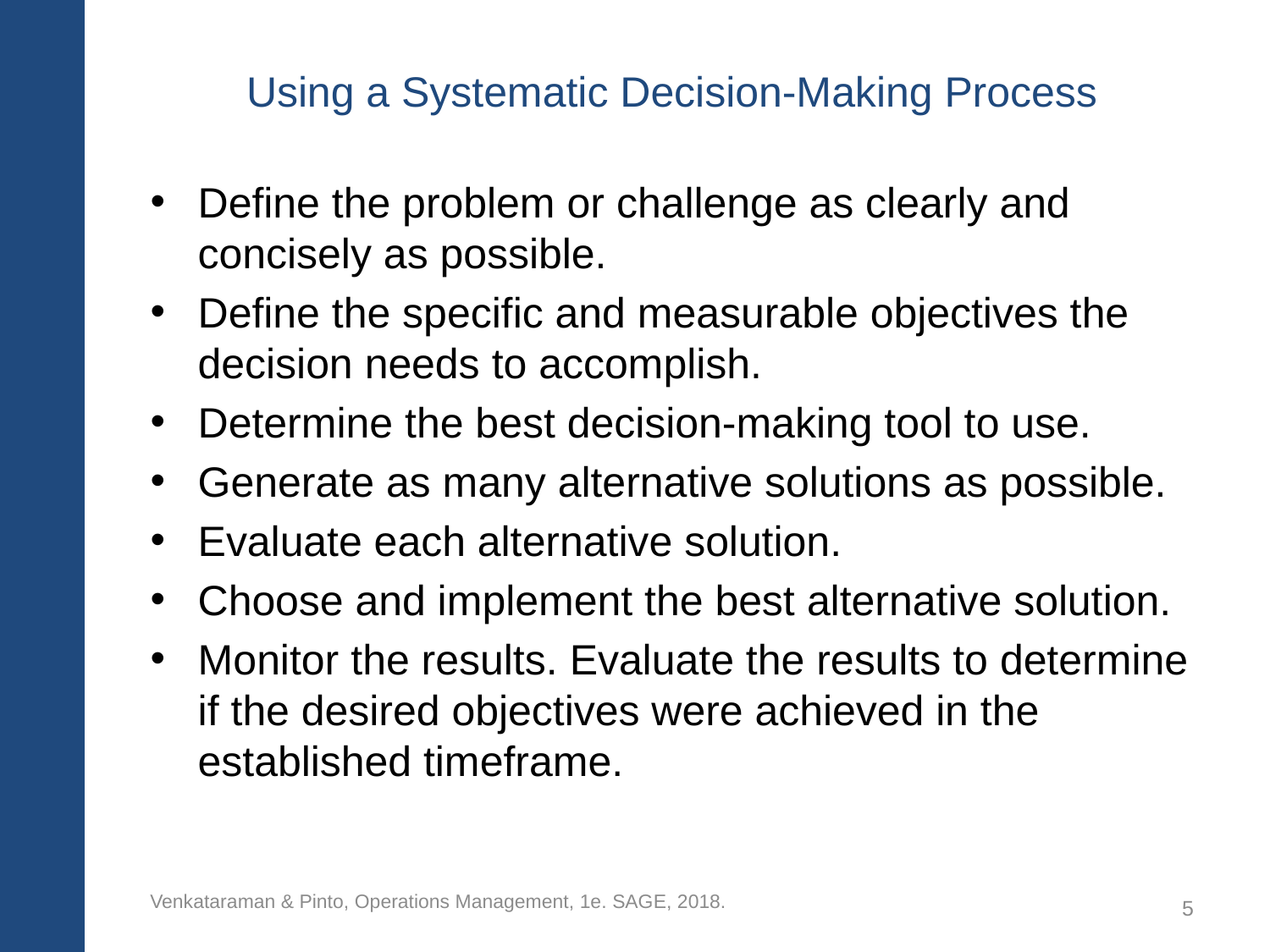

# Using a Systematic Decision-Making Process
Define the problem or challenge as clearly and concisely as possible.
Define the specific and measurable objectives the decision needs to accomplish.
Determine the best decision-making tool to use.
Generate as many alternative solutions as possible.
Evaluate each alternative solution.
Choose and implement the best alternative solution.
Monitor the results. Evaluate the results to determine if the desired objectives were achieved in the established timeframe.

Venkataraman & Pinto, Operations Management, 1e. SAGE, 2018.
5